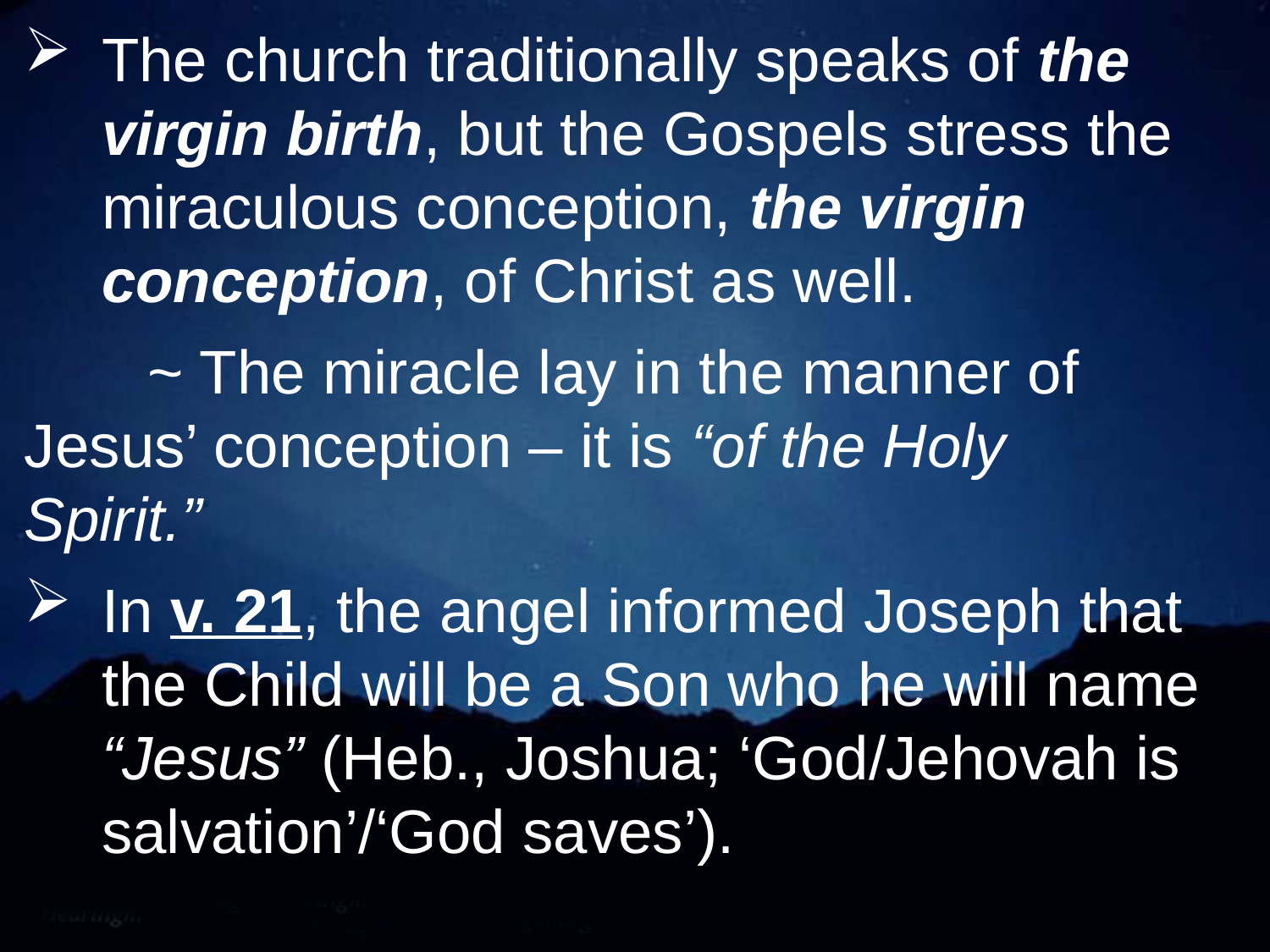

The church traditionally speaks of the virgin birth, but the Gospels stress the miraculous conception, the virgin conception, of Christ as well.
		~ The miracle lay in the manner of 						Jesus’ conception – it is “of the Holy 					Spirit.”
In v. 21, the angel informed Joseph that the Child will be a Son who he will name “Jesus” (Heb., Joshua; ‘God/Jehovah is salvation’/‘God saves’).